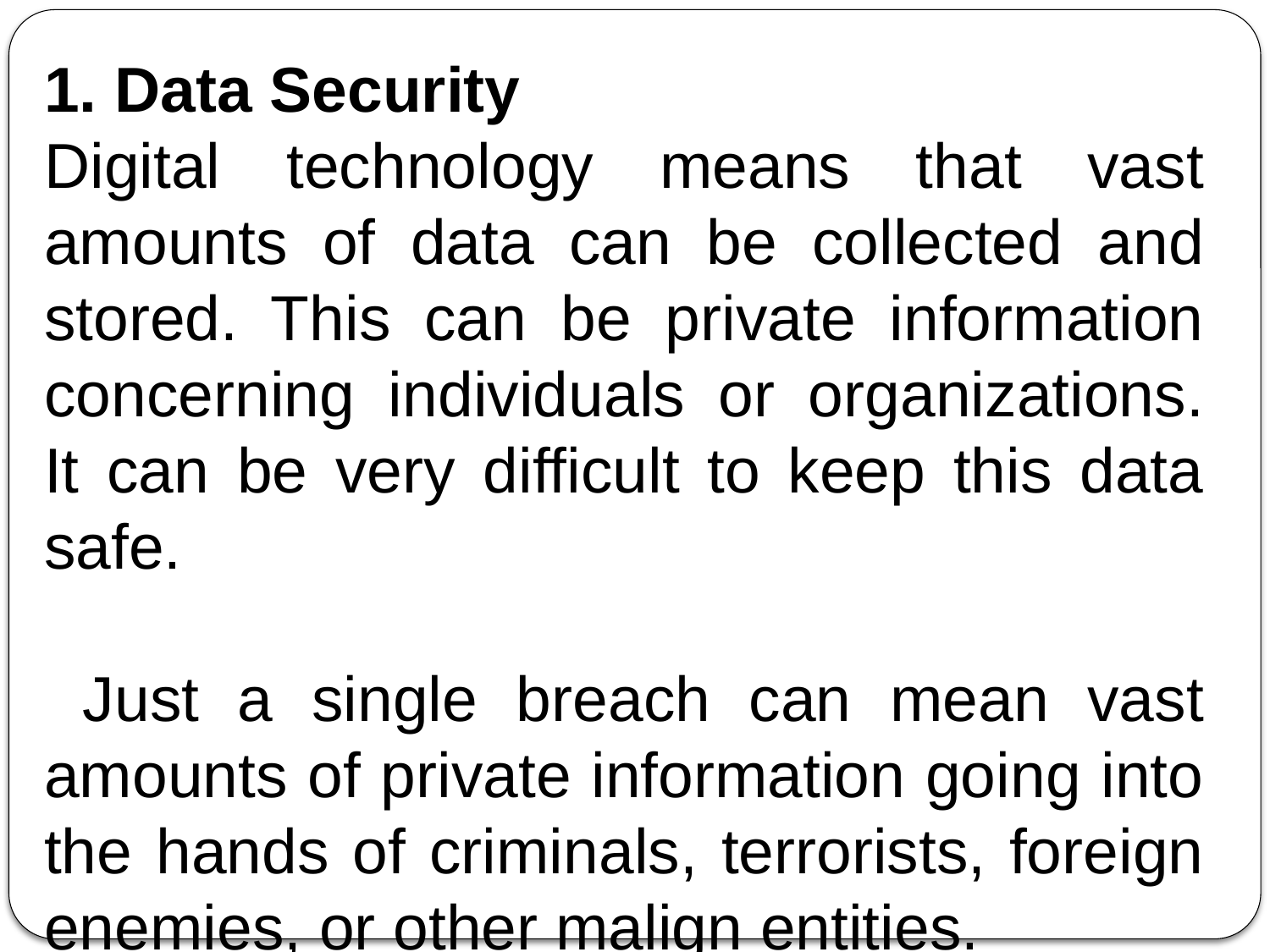

1. Data Security
Digital technology means that vast amounts of data can be collected and stored. This can be private information concerning individuals or organizations. It can be very difficult to keep this data safe.

 Just a single breach can mean vast amounts of private information going into the hands of criminals, terrorists, foreign enemies, or other malign entities.